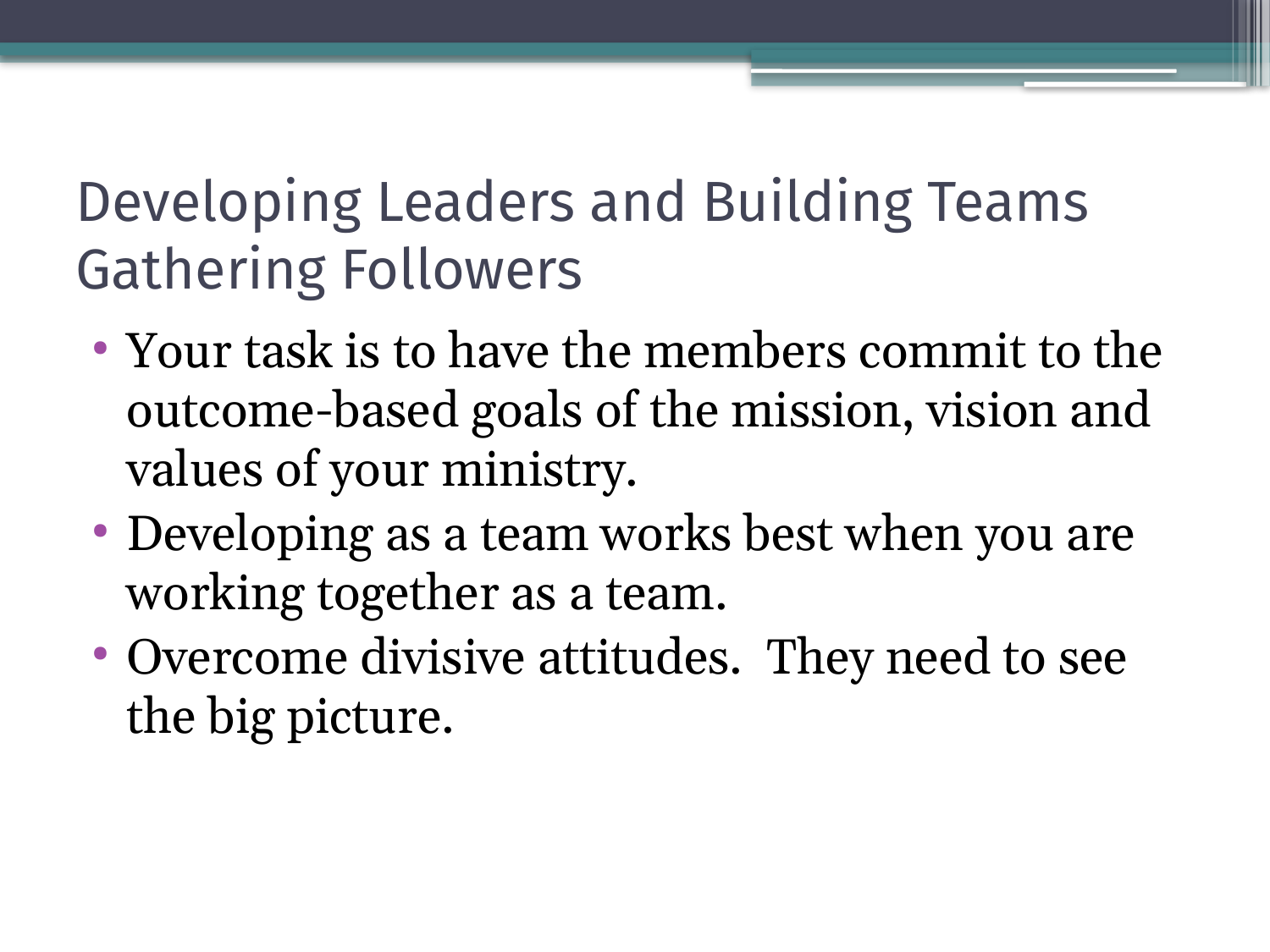

# Developing Leaders and Building Teams Gathering Followers
Your task is to have the members commit to the outcome-based goals of the mission, vision and values of your ministry.
Developing as a team works best when you are working together as a team.
Overcome divisive attitudes.  They need to see the big picture.